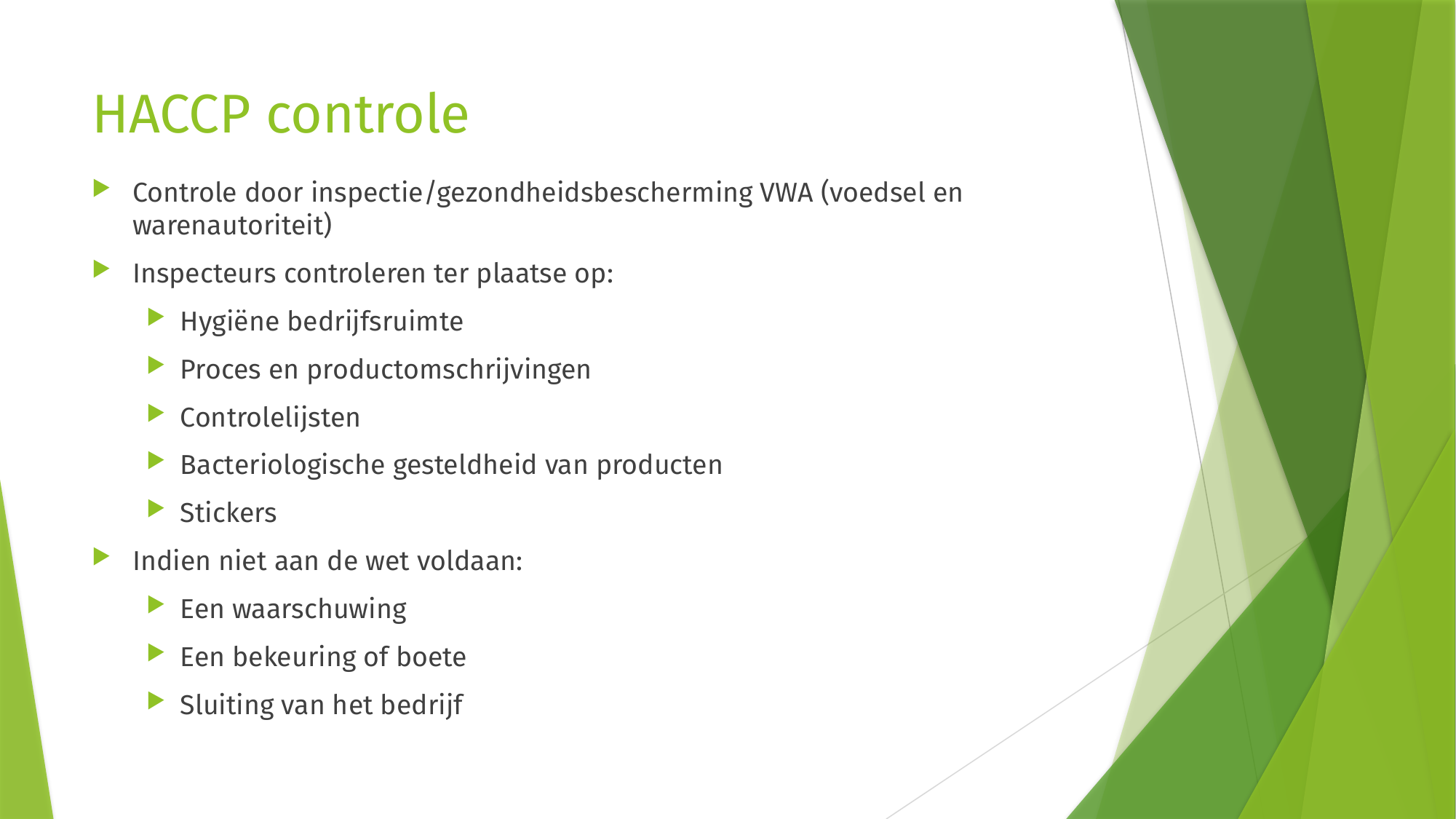

# HACCP controle
Controle door inspectie/gezondheidsbescherming VWA (voedsel en warenautoriteit)
Inspecteurs controleren ter plaatse op:
Hygiëne bedrijfsruimte
Proces en productomschrijvingen
Controlelijsten
Bacteriologische gesteldheid van producten
Stickers
Indien niet aan de wet voldaan:
Een waarschuwing
Een bekeuring of boete
Sluiting van het bedrijf